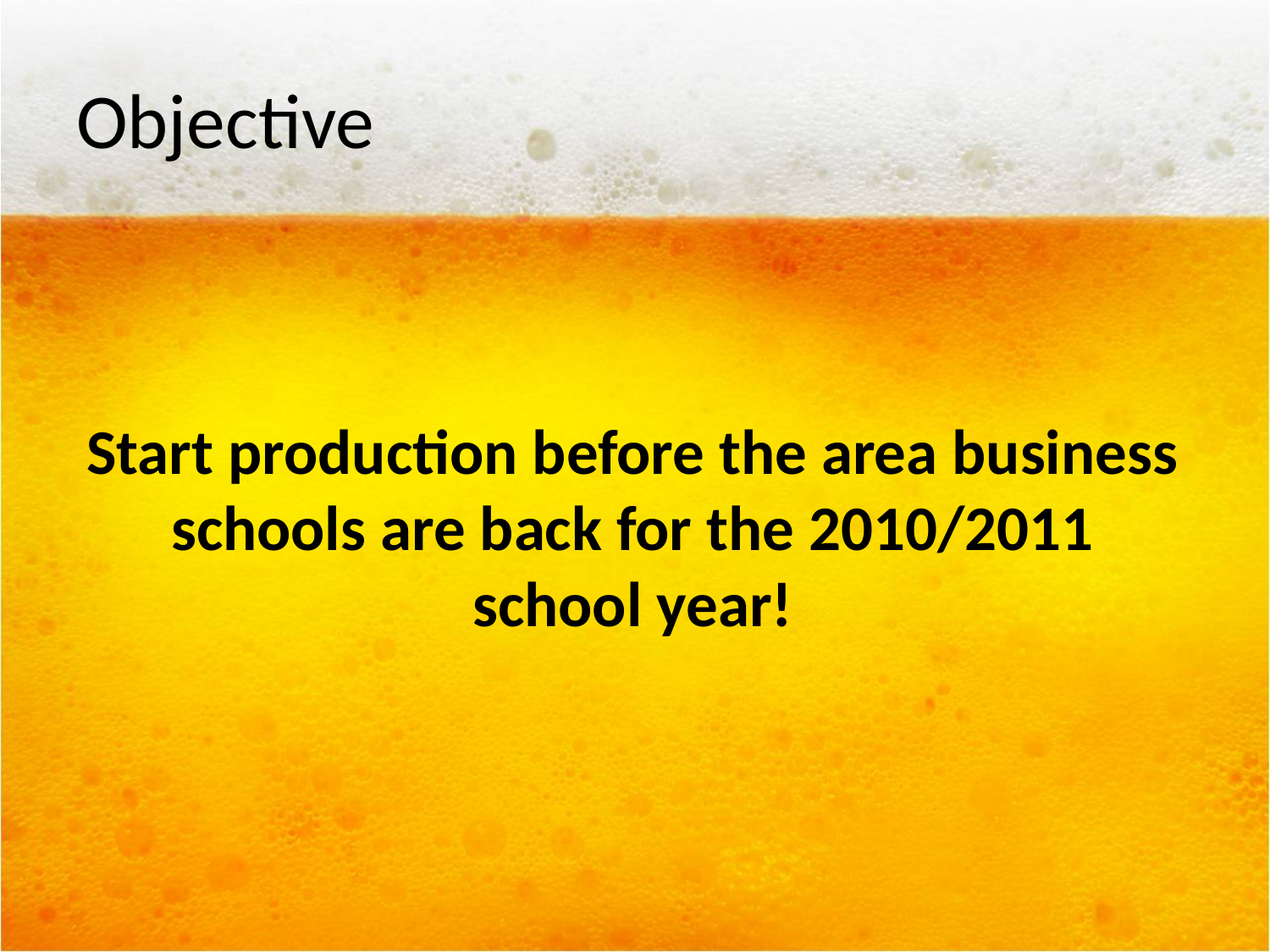

# Objective
Start production before the area business schools are back for the 2010/2011
school year!